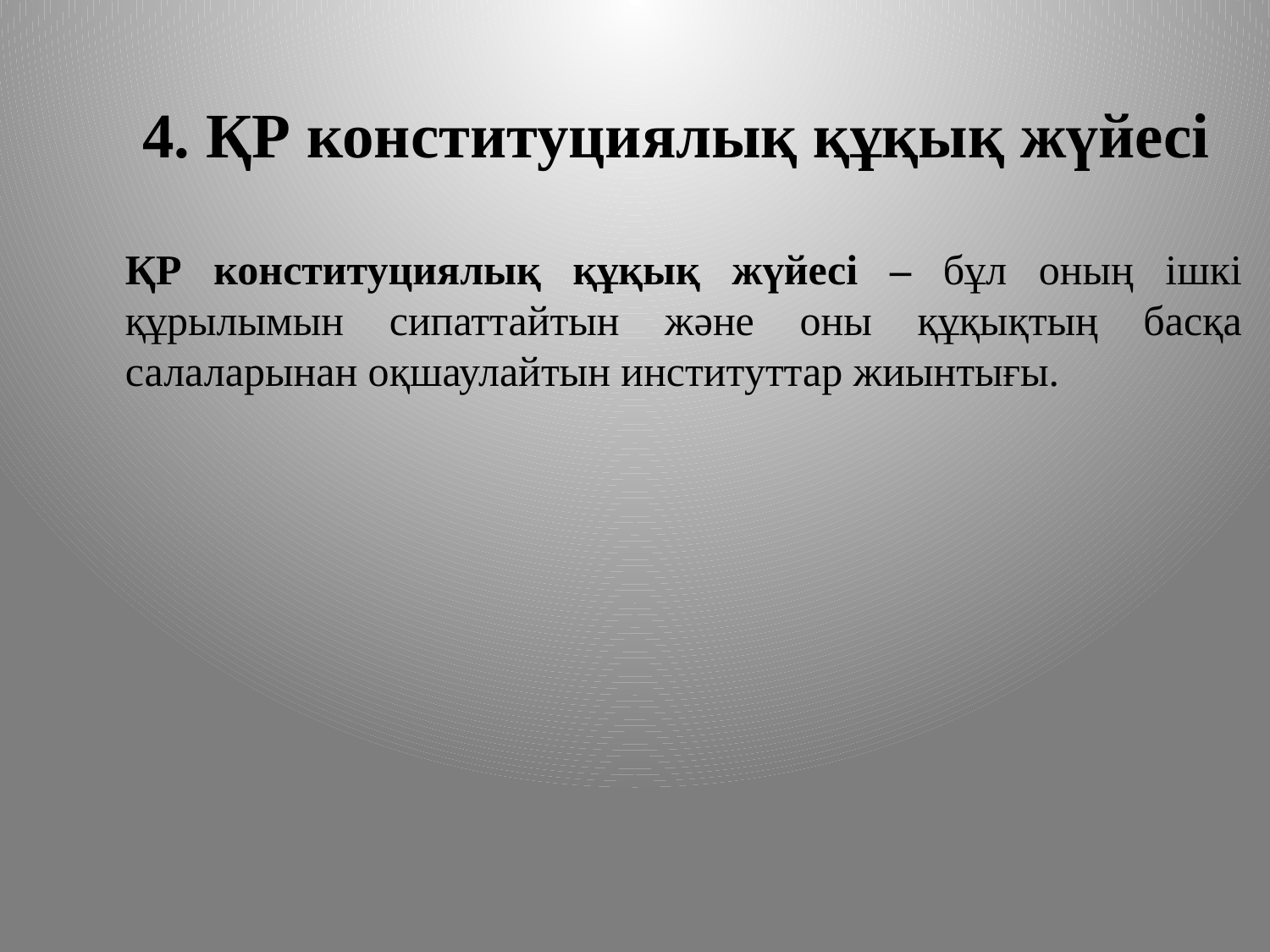

4. ҚР конституциялық құқық жүйесі
	ҚР конституциялық құқық жүйесі – бұл оның ішкі құрылымын сипаттайтын және оны құқықтың басқа салаларынан оқшаулайтын институттар жиынтығы.